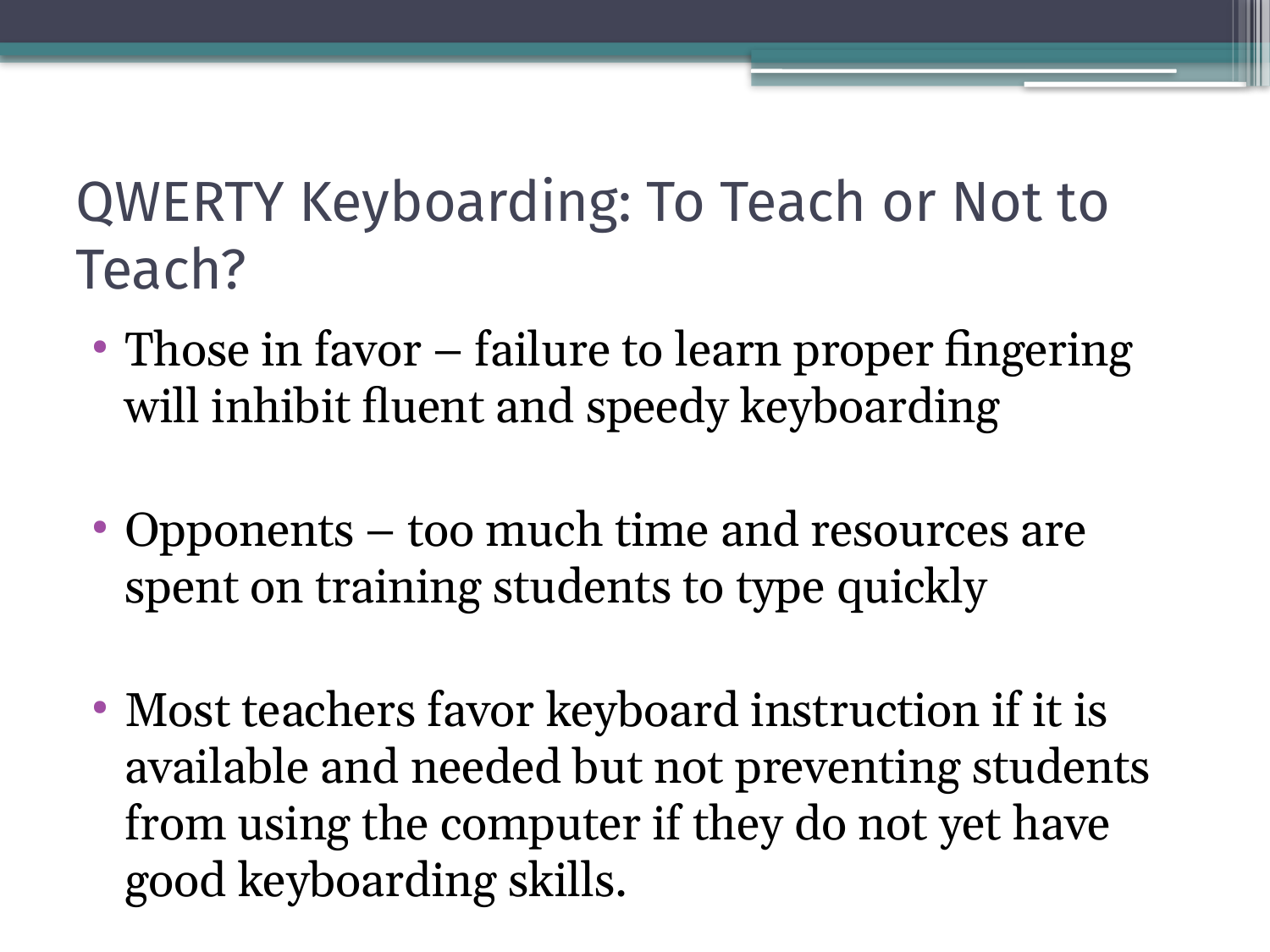

# QWERTY Keyboarding: To Teach or Not to Teach?
Those in favor – failure to learn proper fingering will inhibit fluent and speedy keyboarding

Opponents – too much time and resources are spent on training students to type quickly

Most teachers favor keyboard instruction if it is available and needed but not preventing students from using the computer if they do not yet have good keyboarding skills.